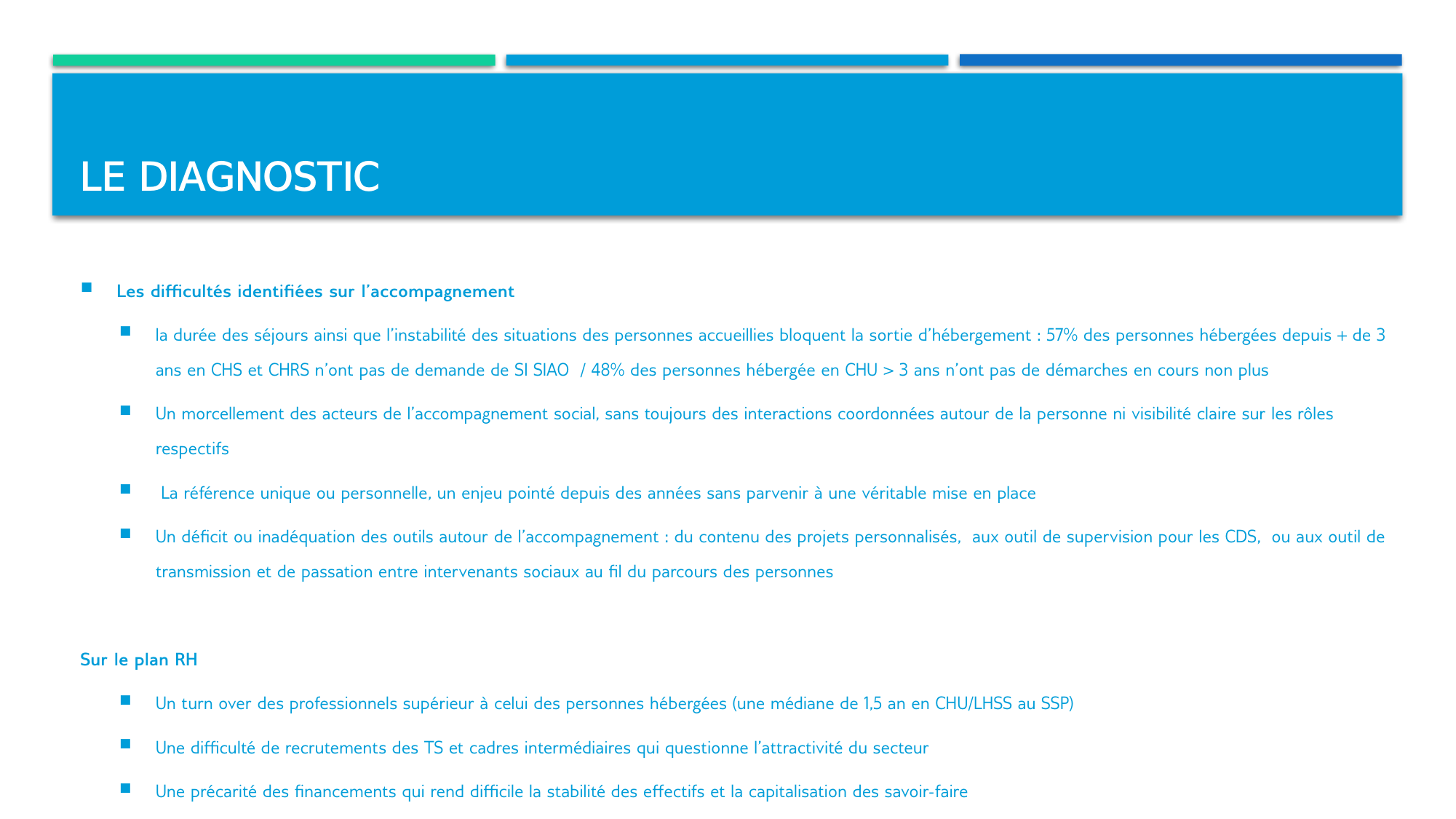

# Le diagnostic
Les difficultés identifiées sur l’accompagnement
la durée des séjours ainsi que l’instabilité des situations des personnes accueillies bloquent la sortie d’hébergement : 57% des personnes hébergées depuis + de 3 ans en CHS et CHRS n’ont pas de demande de SI SIAO  / 48% des personnes hébergée en CHU > 3 ans n’ont pas de démarches en cours non plus
Un morcellement des acteurs de l’accompagnement social, sans toujours des interactions coordonnées autour de la personne ni visibilité claire sur les rôles respectifs
 La référence unique ou personnelle, un enjeu pointé depuis des années sans parvenir à une véritable mise en place
Un déficit ou inadéquation des outils autour de l’accompagnement : du contenu des projets personnalisés,  aux outil de supervision pour les CDS,  ou aux outil de transmission et de passation entre intervenants sociaux au fil du parcours des personnes

Sur le plan RH
Un turn over des professionnels supérieur à celui des personnes hébergées (une médiane de 1,5 an en CHU/LHSS au SSP)
Une difficulté de recrutements des TS et cadres intermédiaires qui questionne l’attractivité du secteur
Une précarité des financements qui rend difficile la stabilité des effectifs et la capitalisation des savoir-faire